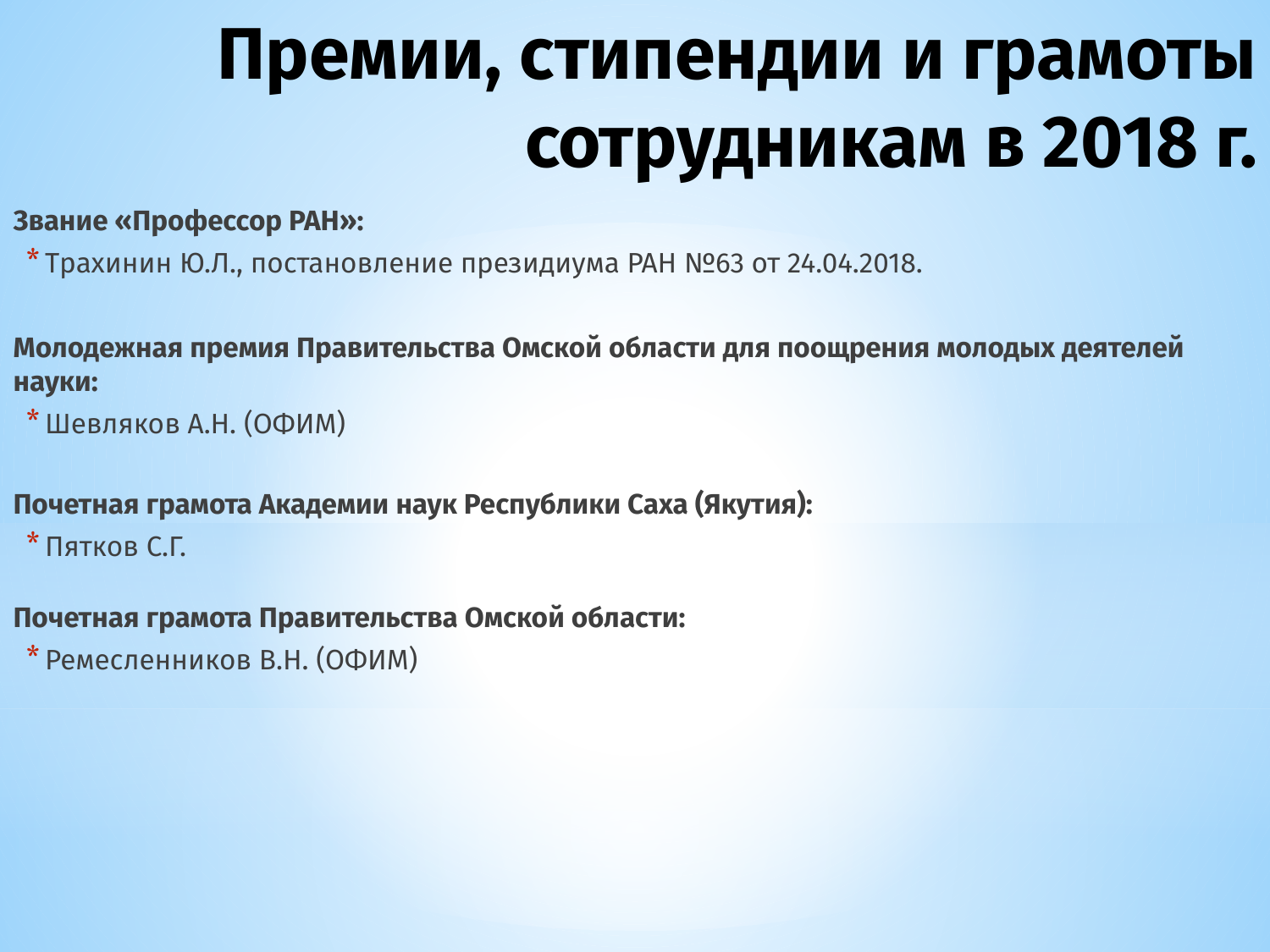

# Премии, стипендии и грамоты сотрудникам в 2018 г.
Звание «Профессор РАН»:
Трахинин Ю.Л., постановление президиума РАН №63 от 24.04.2018.

Молодежная премия Правительства Омской области для поощрения молодых деятелей науки:
Шевляков А.Н. (ОФИМ)

Почетная грамота Академии наук Республики Саха (Якутия):
Пятков С.Г.

Почетная грамота Правительства Омской области:
Ремесленников В.Н. (ОФИМ)